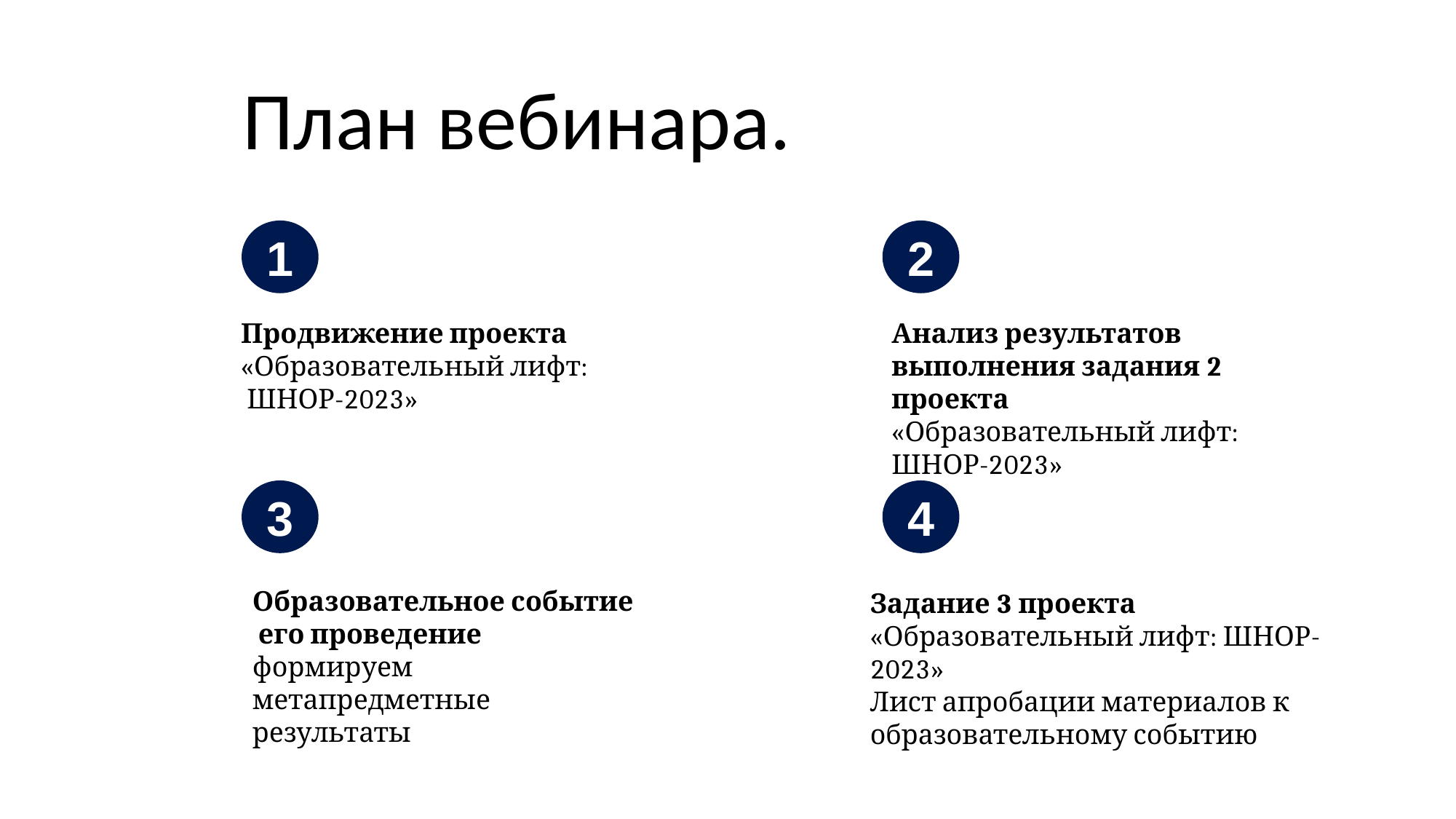

План вебинара.
1
2

Продвижение проекта
«Образовательный лифт:
 ШНОР-2023»
Анализ результатов выполнения задания 2  проекта «Образовательный лифт: ШНОР-2023»
3
4
Образовательное событие  его проведение
формируем метапредметные результаты
Задание 3 проекта
«Образовательный лифт: ШНОР-2023»
Лист апробации материалов к образовательному событию